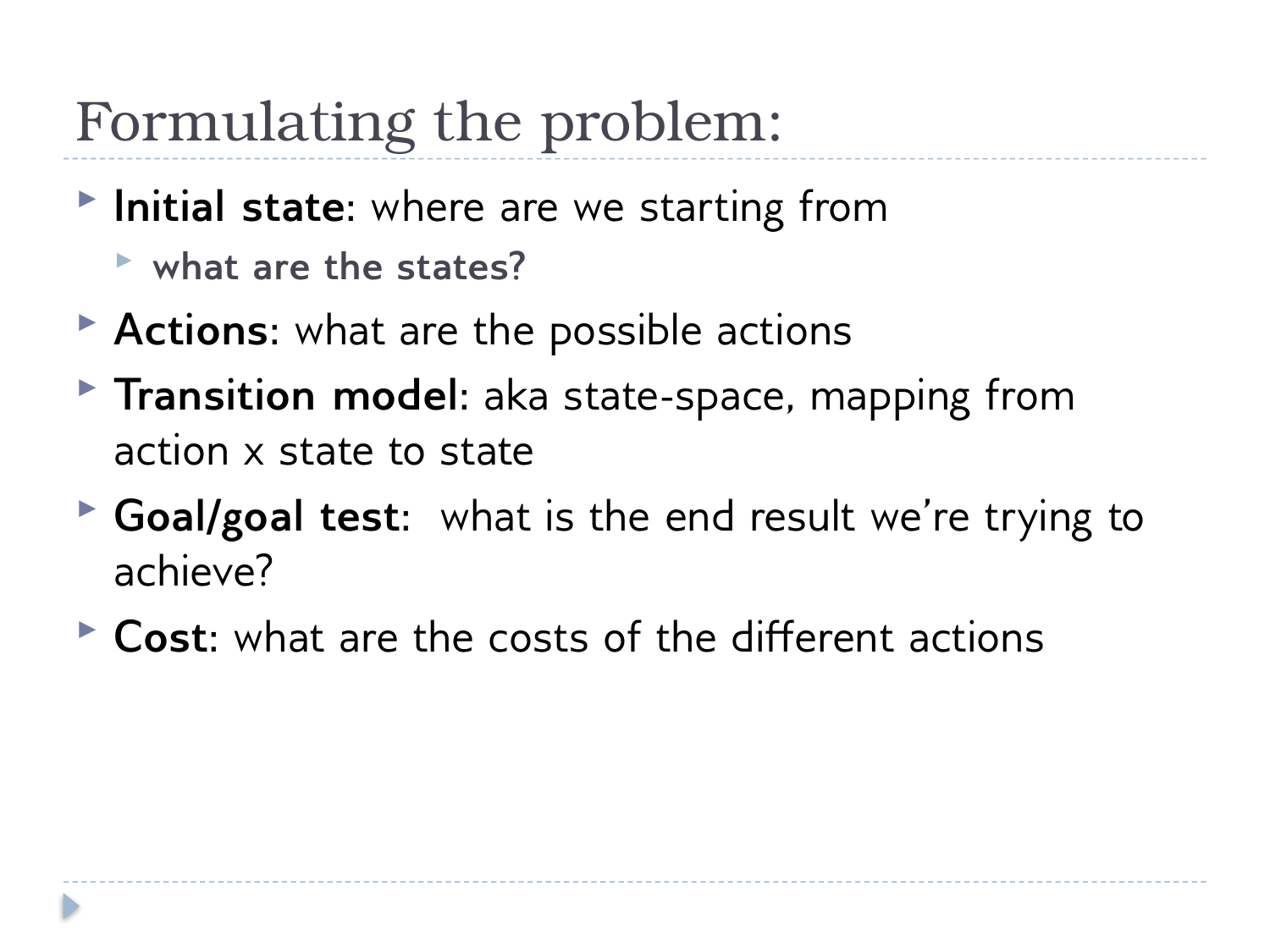

# Formulating the problem:
Initial state: where are we starting from
what are the states?
Actions: what are the possible actions
Transition model: aka state-space, mapping from action x state to state
Goal/goal test:  what is the end result we’re trying to achieve?
Cost: what are the costs of the different actions